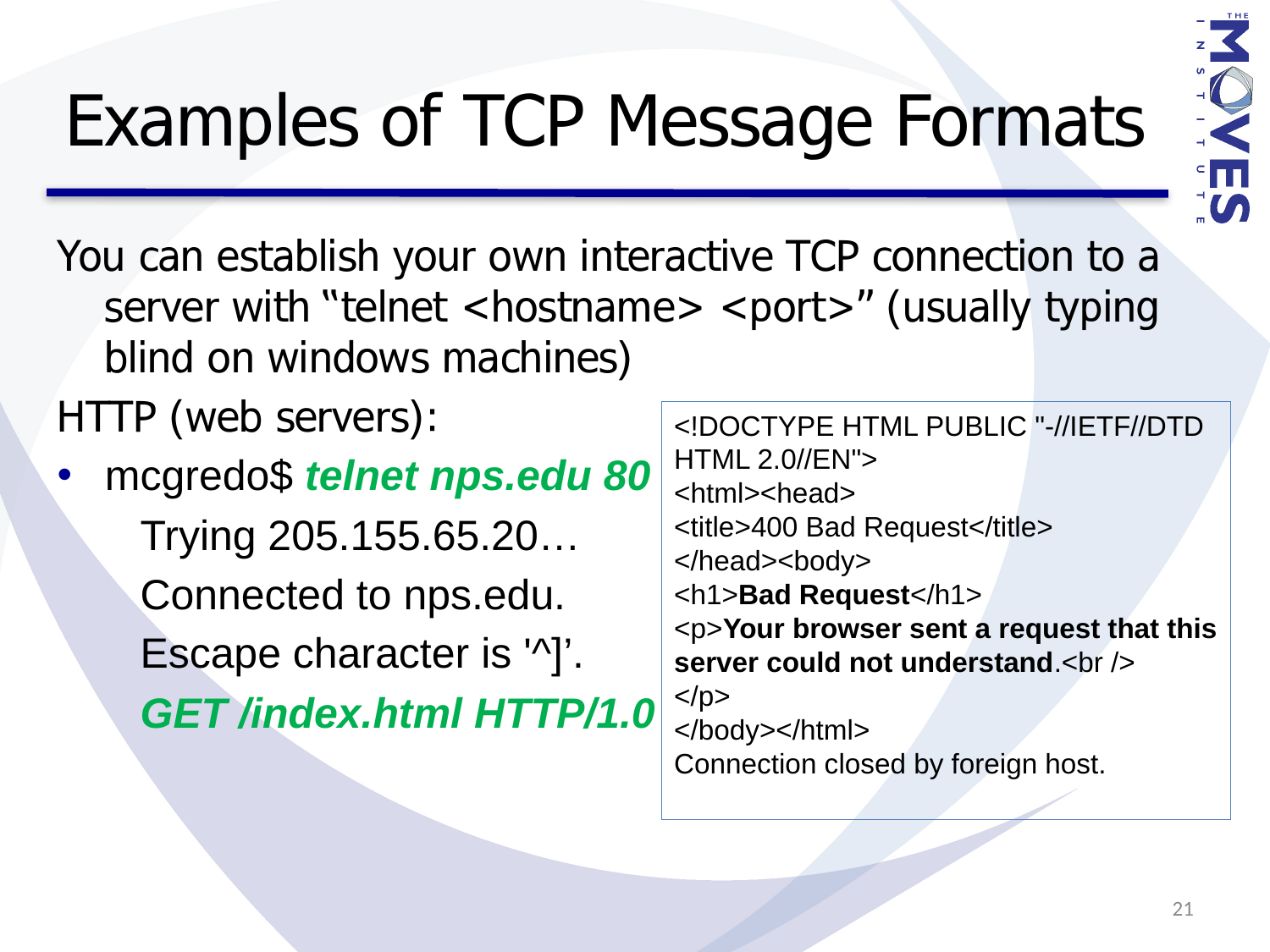

# Examples of TCP Message Formats
You can establish your own interactive TCP connection to a server with “telnet <hostname> <port>” (usually typing blind on windows machines)
HTTP (web servers):
mcgredo$ telnet nps.edu 80
       Trying 205.155.65.20…
       Connected to nps.edu.
       Escape character is '^]’.
       GET /index.html HTTP/1.0

<!DOCTYPE HTML PUBLIC "-//IETF//DTD HTML 2.0//EN">
<html><head>
<title>400 Bad Request</title>
</head><body>
<h1>Bad Request</h1>
<p>Your browser sent a request that this server could not understand.<br />
</p>
</body></html>
Connection closed by foreign host.

21